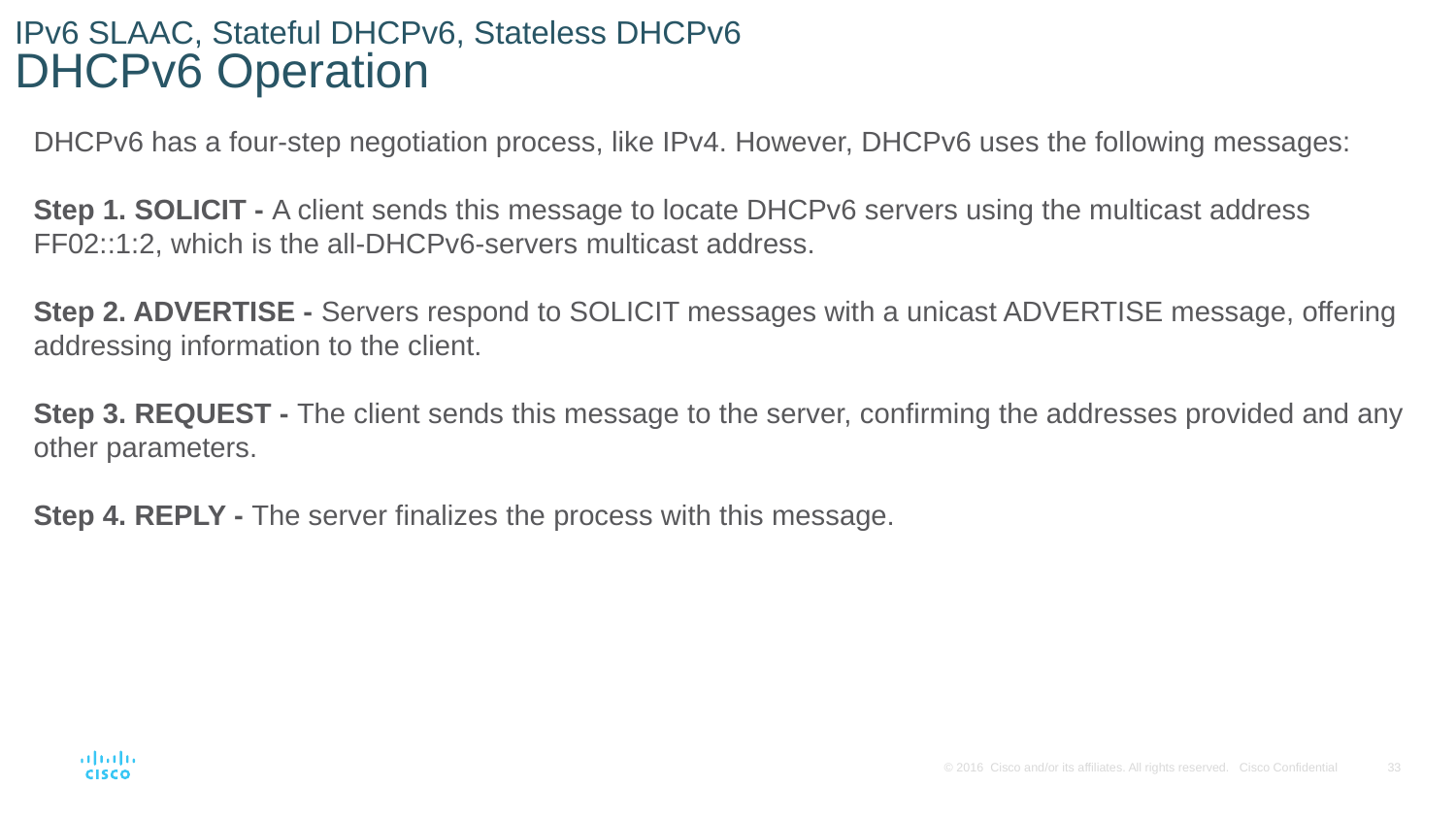

# IPv6 SLAAC, Stateful DHCPv6, Stateless DHCPv6 DHCPv6 Operation
DHCPv6 has a four-step negotiation process, like IPv4. However, DHCPv6 uses the following messages:

Step 1. SOLICIT - A client sends this message to locate DHCPv6 servers using the multicast address FF02::1:2, which is the all-DHCPv6-servers multicast address.

Step 2. ADVERTISE - Servers respond to SOLICIT messages with a unicast ADVERTISE message, offering addressing information to the client.

Step 3. REQUEST - The client sends this message to the server, confirming the addresses provided and any other parameters.

Step 4. REPLY - The server finalizes the process with this message.